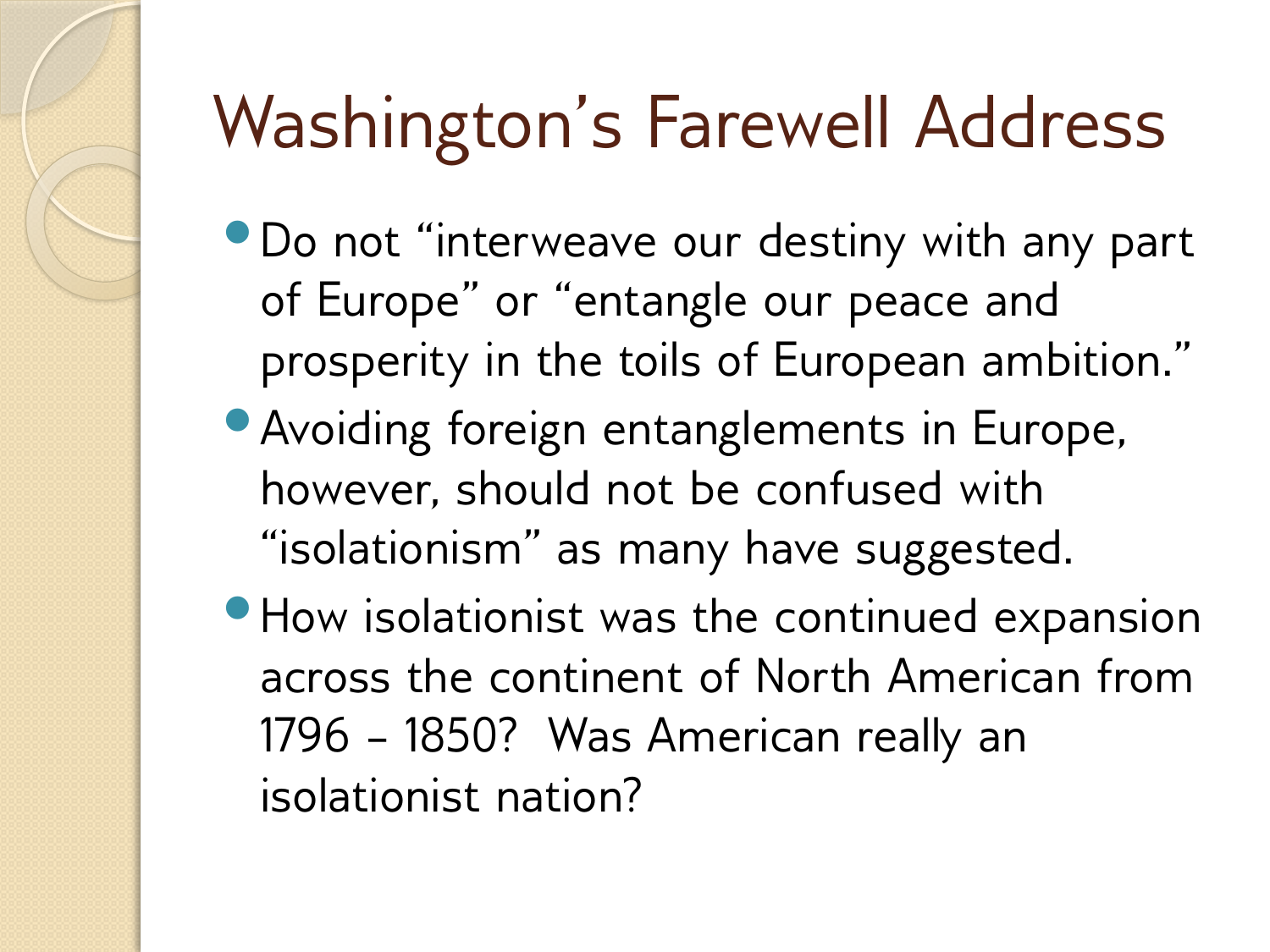

# Washington’s Farewell Address
Do not “interweave our destiny with any part of Europe” or “entangle our peace and prosperity in the toils of European ambition.”
Avoiding foreign entanglements in Europe, however, should not be confused with “isolationism” as many have suggested.
How isolationist was the continued expansion across the continent of North American from 1796 – 1850?  Was American really an isolationist nation?